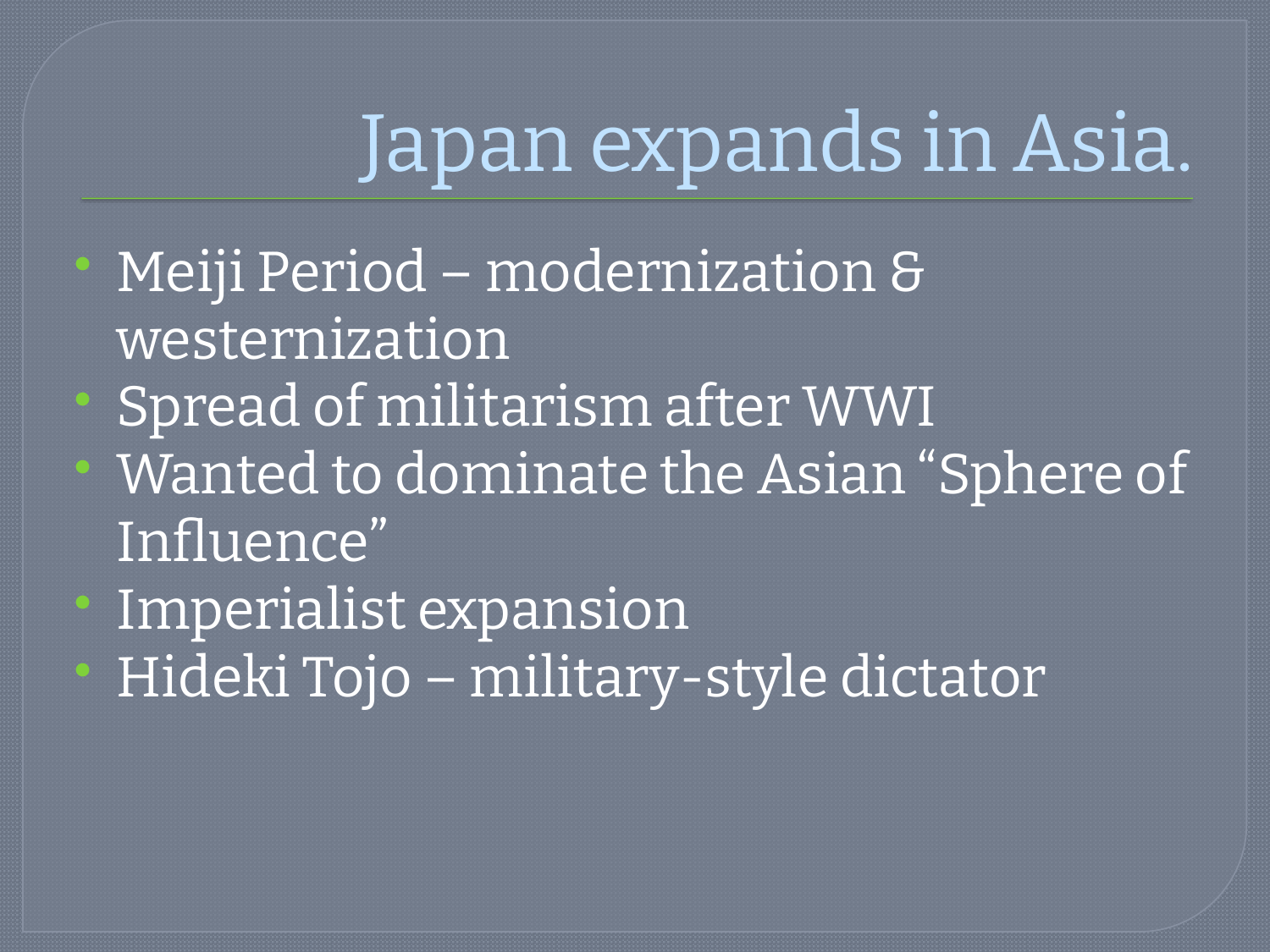

# Japan expands in Asia.
Meiji Period – modernization & westernization
Spread of militarism after WWI
Wanted to dominate the Asian “Sphere of Influence”
Imperialist expansion
Hideki Tojo – military-style dictator